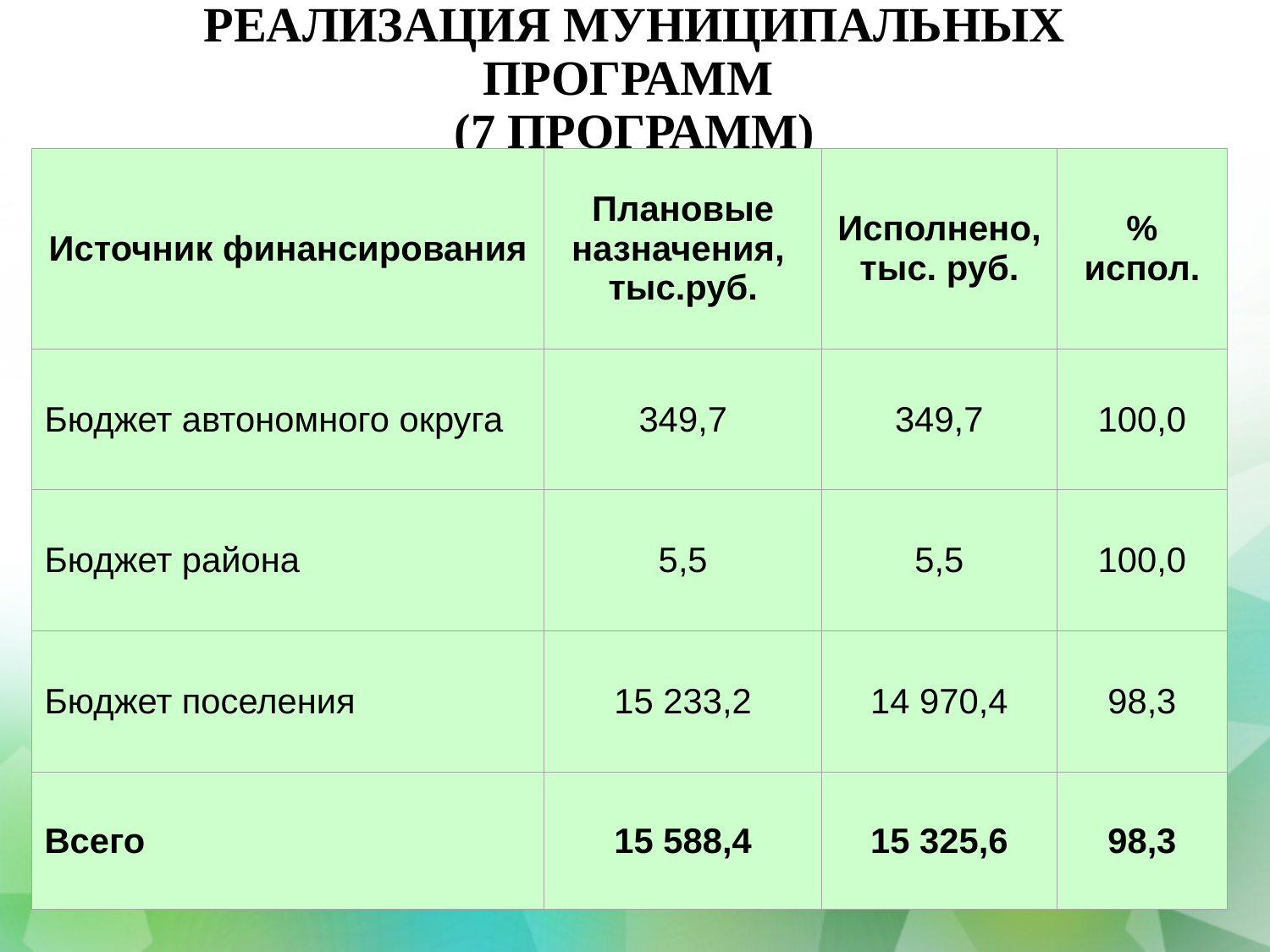

# Реализация муниципальных программ (7 программ)
| Источник финансирования | Плановые назначения, тыс.руб. | Исполнено, тыс. руб. | % испол. |
| --- | --- | --- | --- |
| Бюджет автономного округа | 349,7 | 349,7 | 100,0 |
| Бюджет района | 5,5 | 5,5 | 100,0 |
| Бюджет поселения | 15 233,2 | 14 970,4 | 98,3 |
| Всего | 15 588,4 | 15 325,6 | 98,3 |